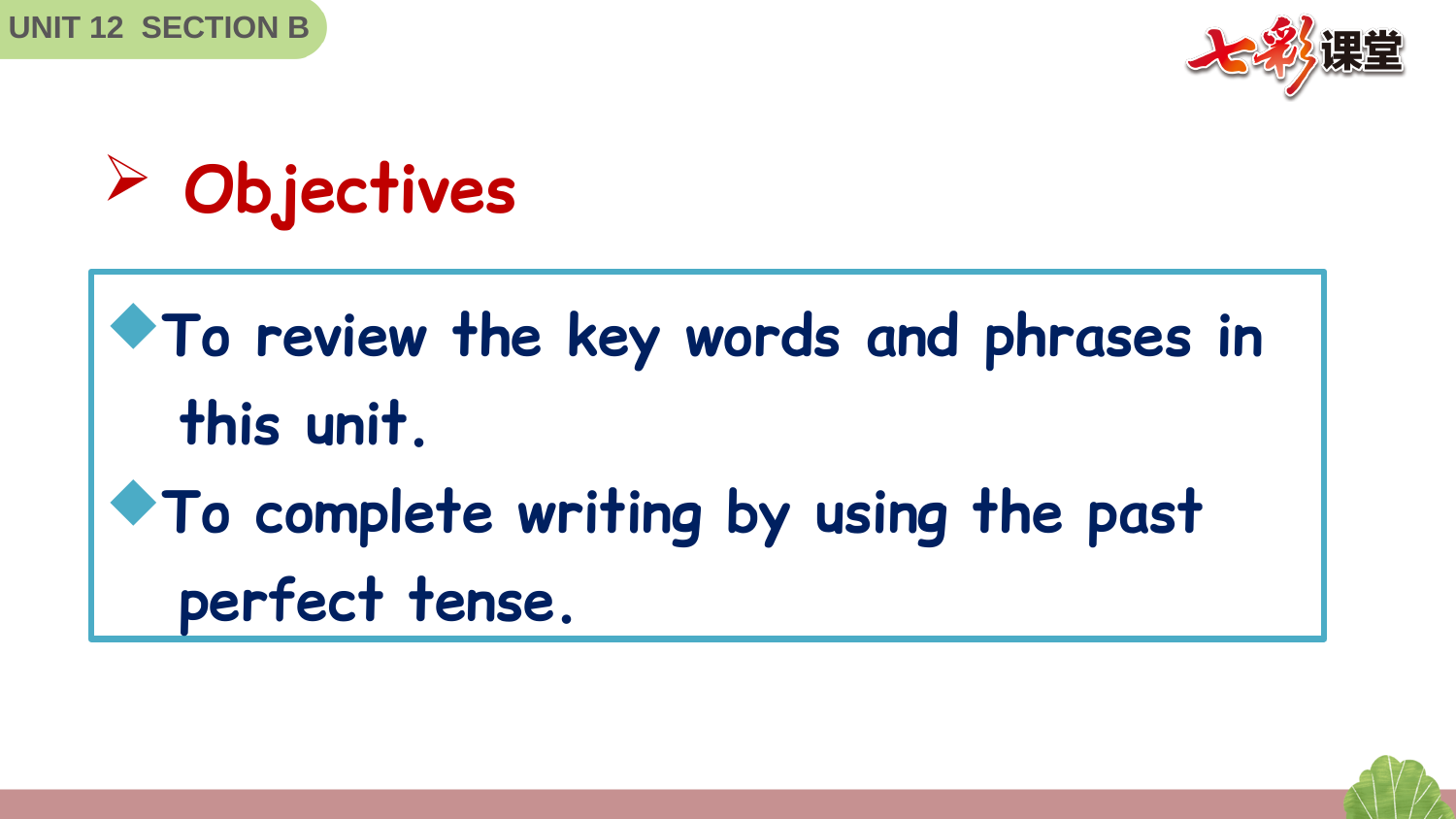

Objectives
To review the key words and phrases in
   this unit.
To complete writing by using the past
   perfect tense.